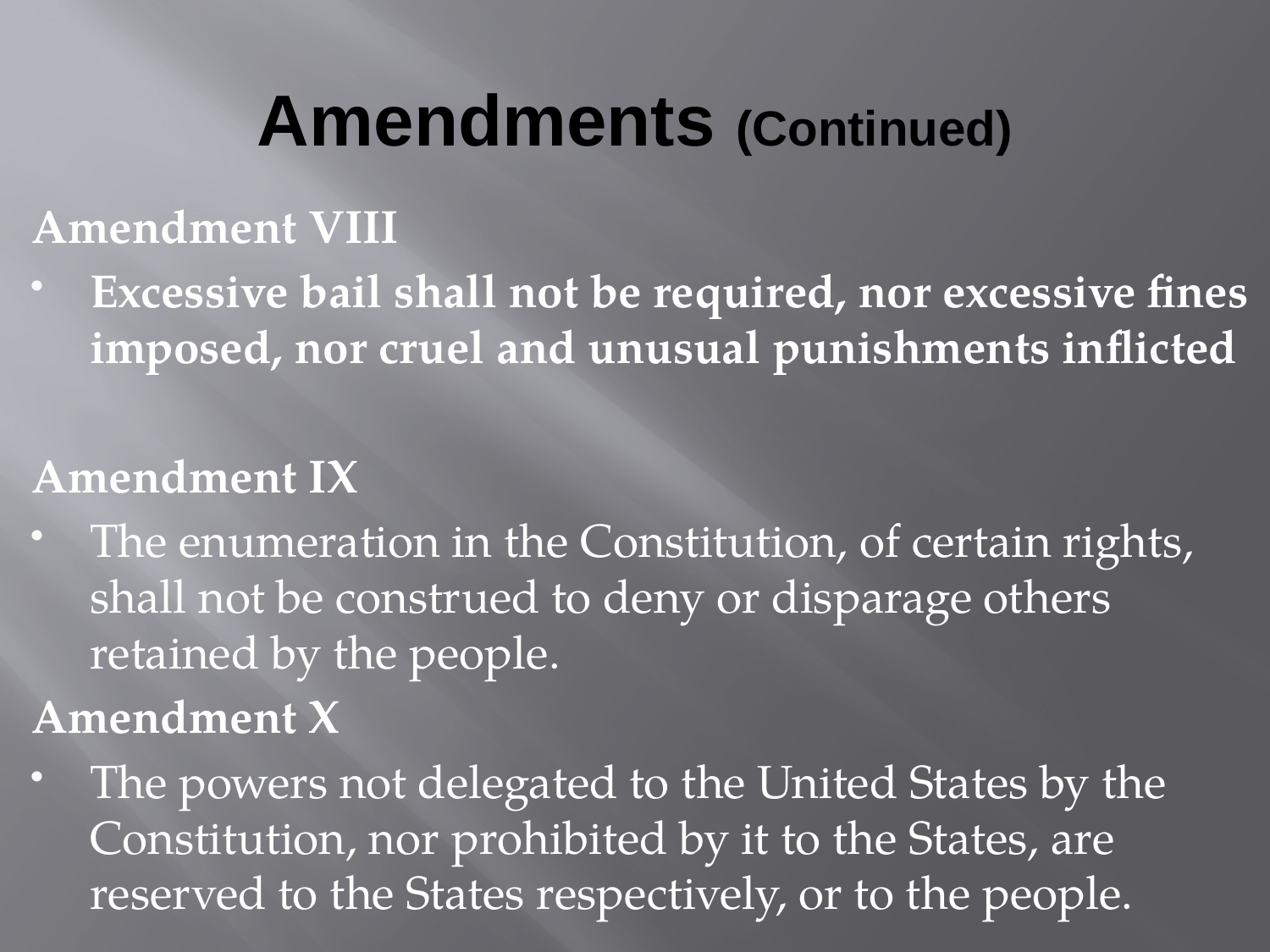

# Amendments (Continued)
Amendment VIII
Excessive bail shall not be required, nor excessive fines imposed, nor cruel and unusual punishments inflicted

Amendment IX
The enumeration in the Constitution, of certain rights, shall not be construed to deny or disparage others retained by the people.
Amendment X
The powers not delegated to the United States by the Constitution, nor prohibited by it to the States, are reserved to the States respectively, or to the people.